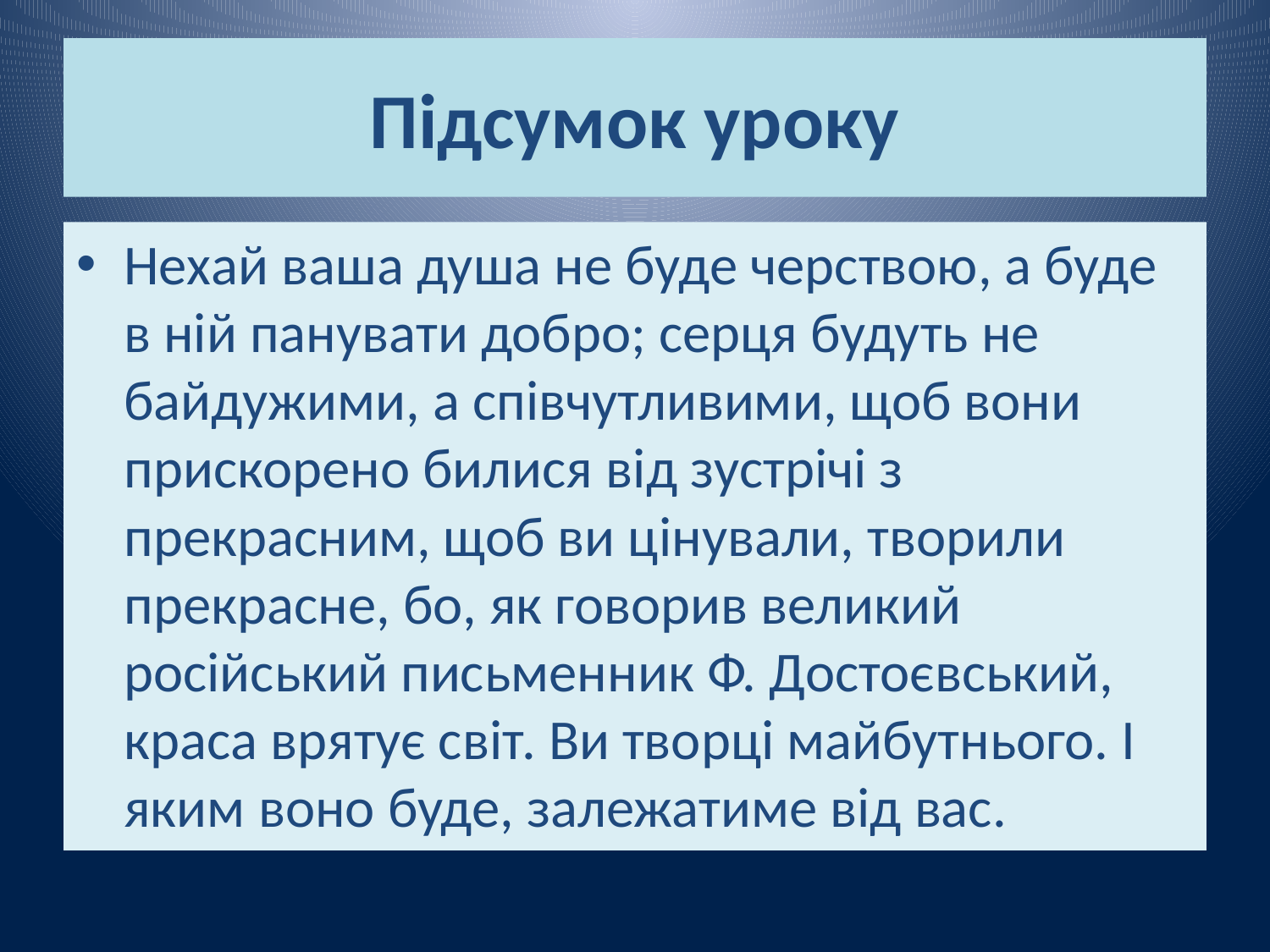

# Підсумок уроку
Нехай ваша душа не буде черствою, а буде в ній панувати добро; серця будуть не байдужими, а співчутливими, щоб вони прискорено билися від зустрічі з прекрасним, щоб ви цінували, творили прекрасне, бо, як говорив великий російський письменник Ф. Достоєвський, краса врятує світ. Ви творці майбутнього. І яким воно буде, залежатиме від вас.